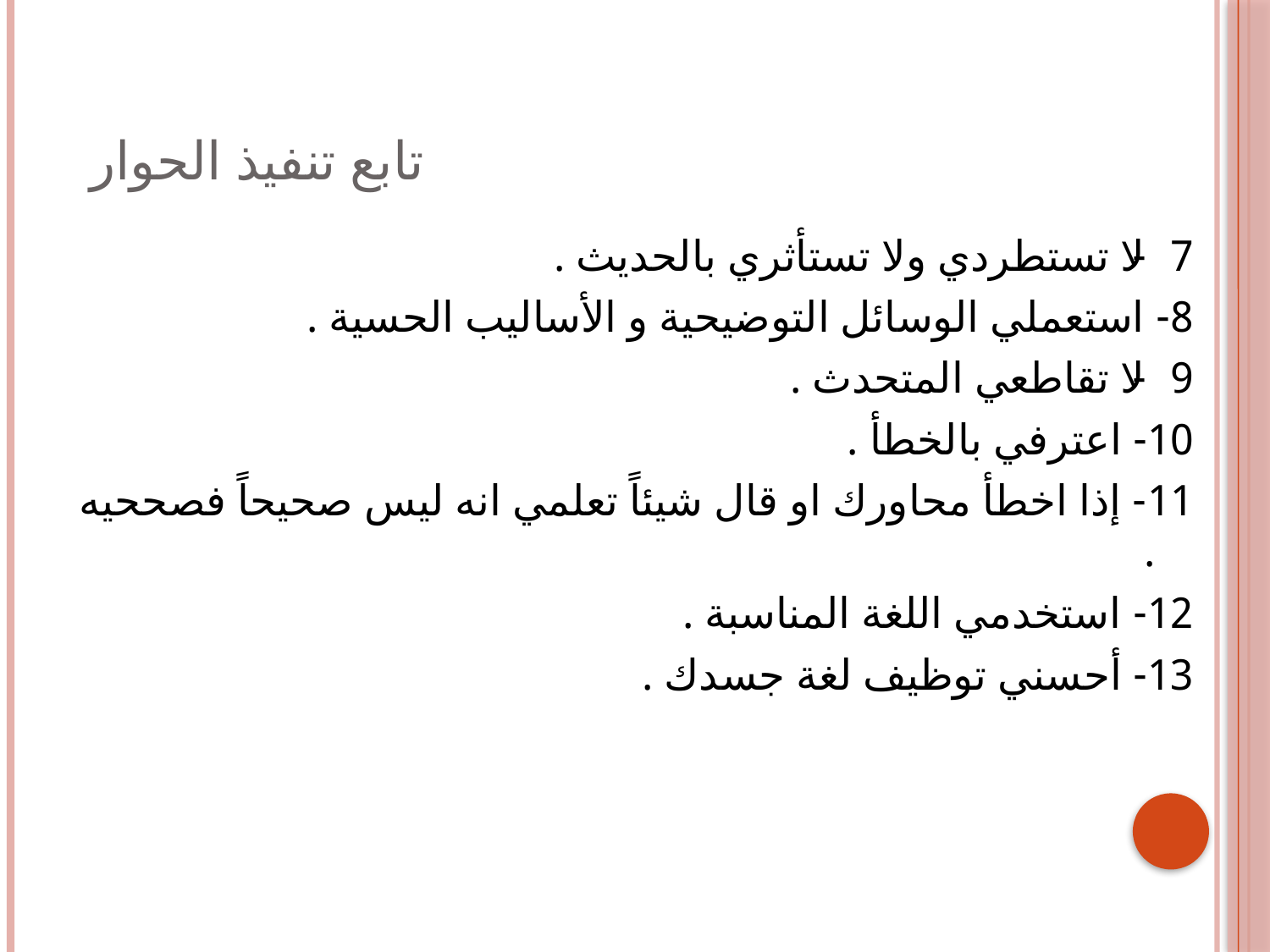

# تابع تنفيذ الحوار
7- لا تستطردي ولا تستأثري بالحديث .
8- استعملي الوسائل التوضيحية و الأساليب الحسية .
9- لا تقاطعي المتحدث .
10- اعترفي بالخطأ .
11- إذا اخطأ محاورك او قال شيئاً تعلمي انه ليس صحيحاً فصححيه .
12- استخدمي اللغة المناسبة .
13- أحسني توظيف لغة جسدك .